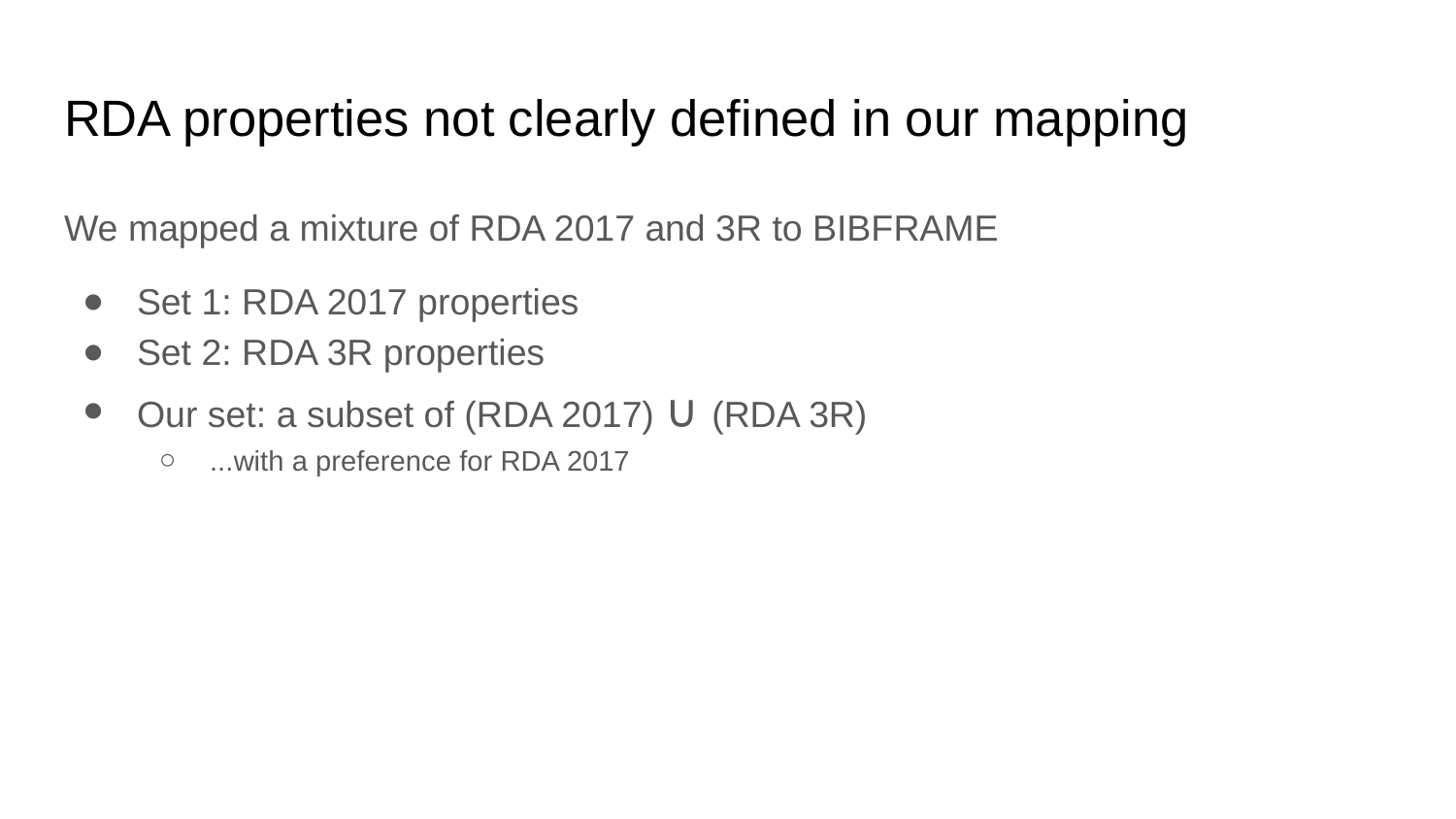

# RDA properties not clearly defined in our mapping
We mapped a mixture of RDA 2017 and 3R to BIBFRAME
Set 1: RDA 2017 properties
Set 2: RDA 3R properties
Our set: a subset of (RDA 2017) ∪ (RDA 3R)
...with a preference for RDA 2017